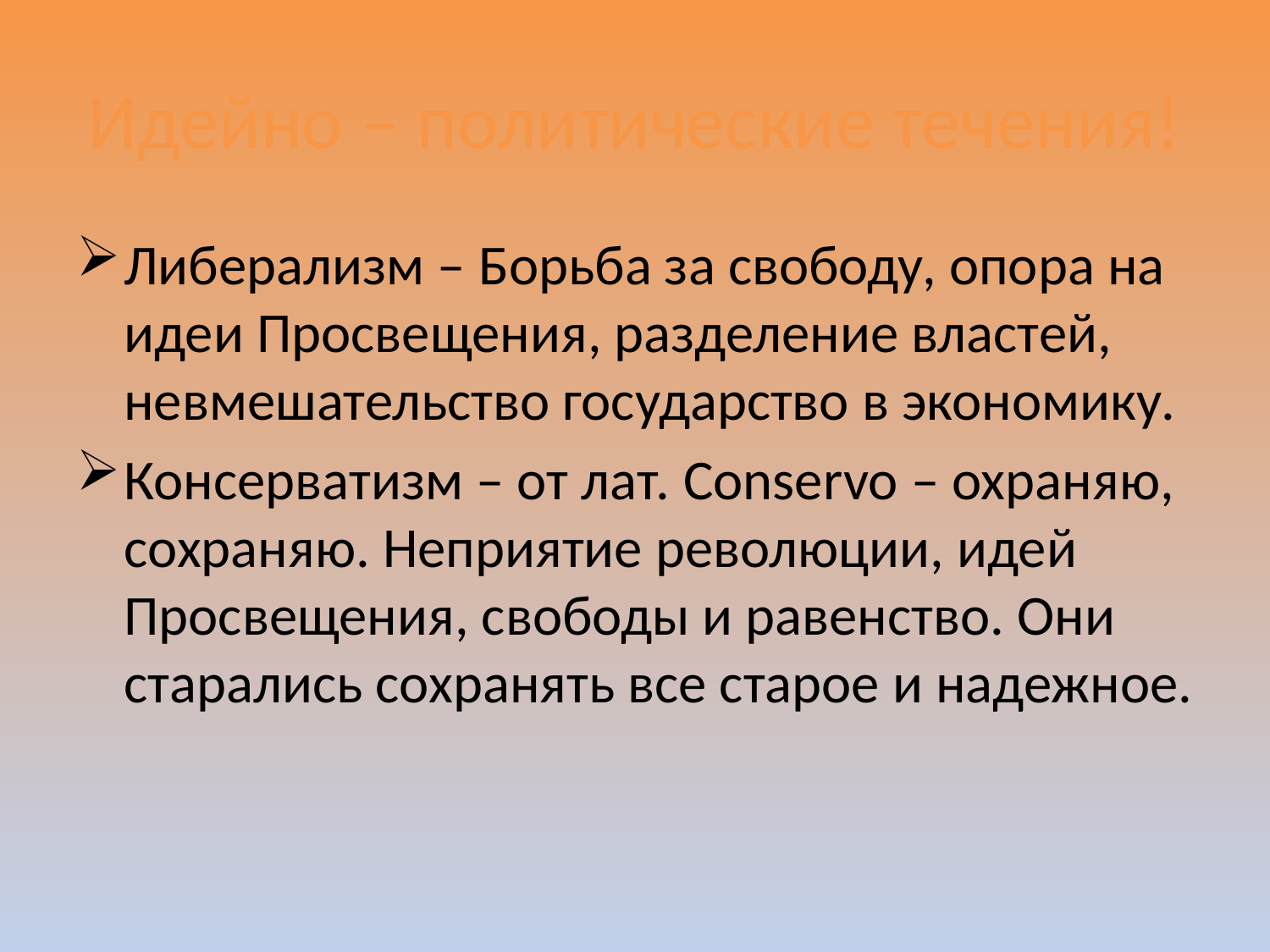

# Идейно – политические течения!
Либерализм – Борьба за свободу, опора на идеи Просвещения, разделение властей, невмешательство государство в экономику.
Консерватизм – от лат. Conservo – охраняю, сохраняю. Неприятие революции, идей Просвещения, свободы и равенство. Они старались сохранять все старое и надежное.